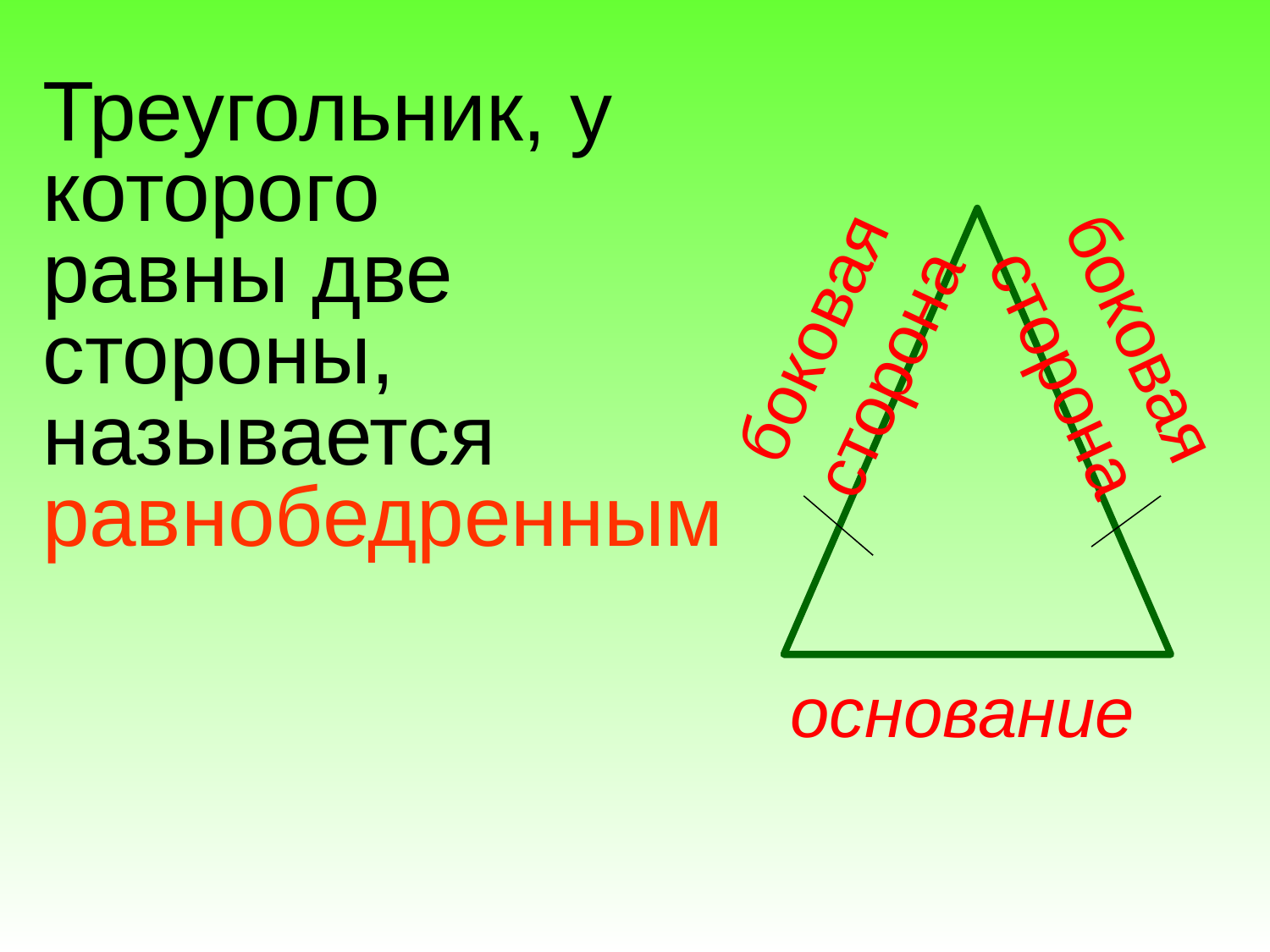

Треугольник, у которого
равны две стороны,  называется
равнобедренным

боковая сторона
боковая сторона
основание